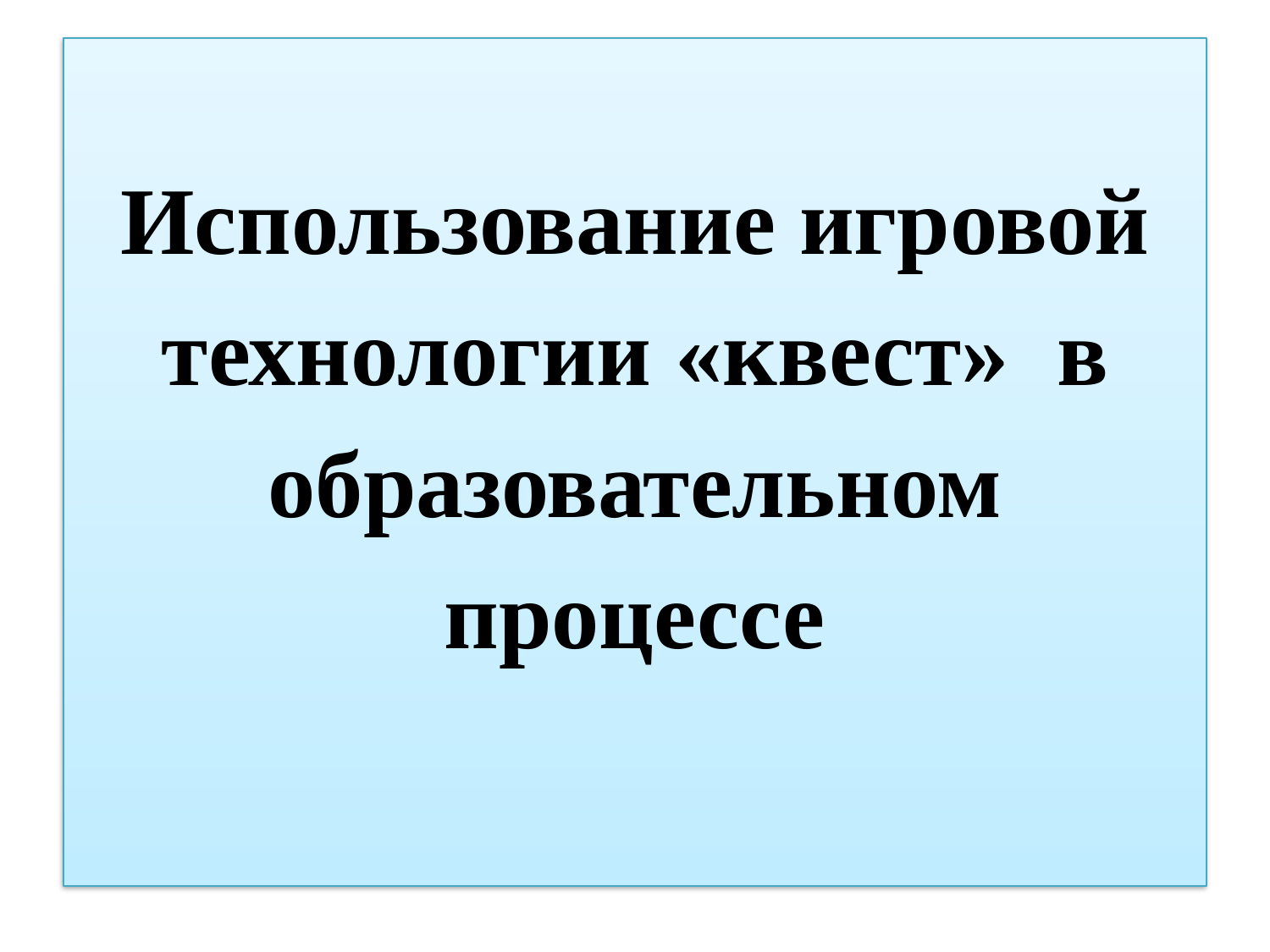

# Использование игровой технологии «квест»  в образовательном процессе